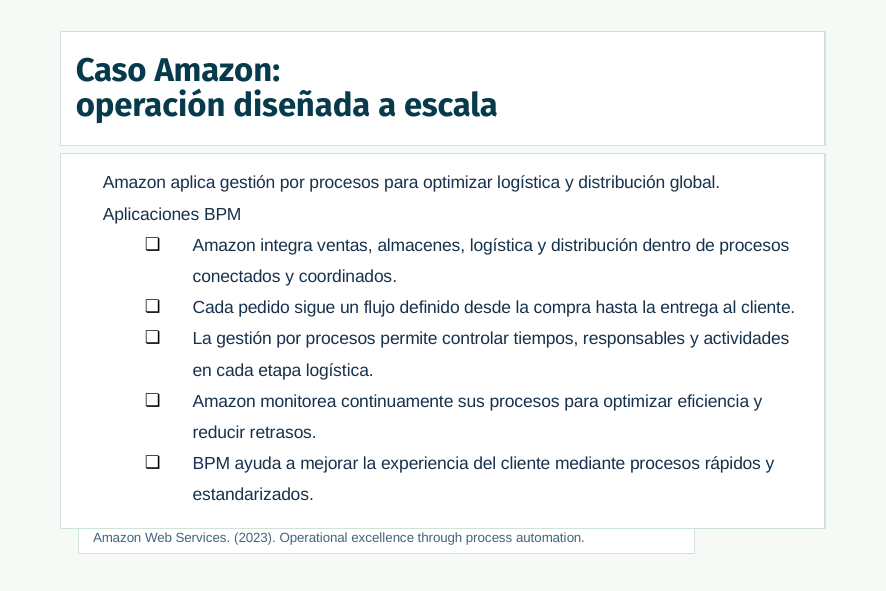

# Caso Amazon:
operación diseñada a escala
Amazon aplica gestión por procesos para optimizar logística y distribución global.
Aplicaciones BPM
Amazon integra ventas, almacenes, logística y distribución dentro de procesos conectados y coordinados.
Cada pedido sigue un flujo definido desde la compra hasta la entrega al cliente.
La gestión por procesos permite controlar tiempos, responsables y actividades en cada etapa logística.
Amazon monitorea continuamente sus procesos para optimizar eficiencia y reducir retrasos.
BPM ayuda a mejorar la experiencia del cliente mediante procesos rápidos y estandarizados.
Amazon Web Services. (2023). Operational excellence through process automation.